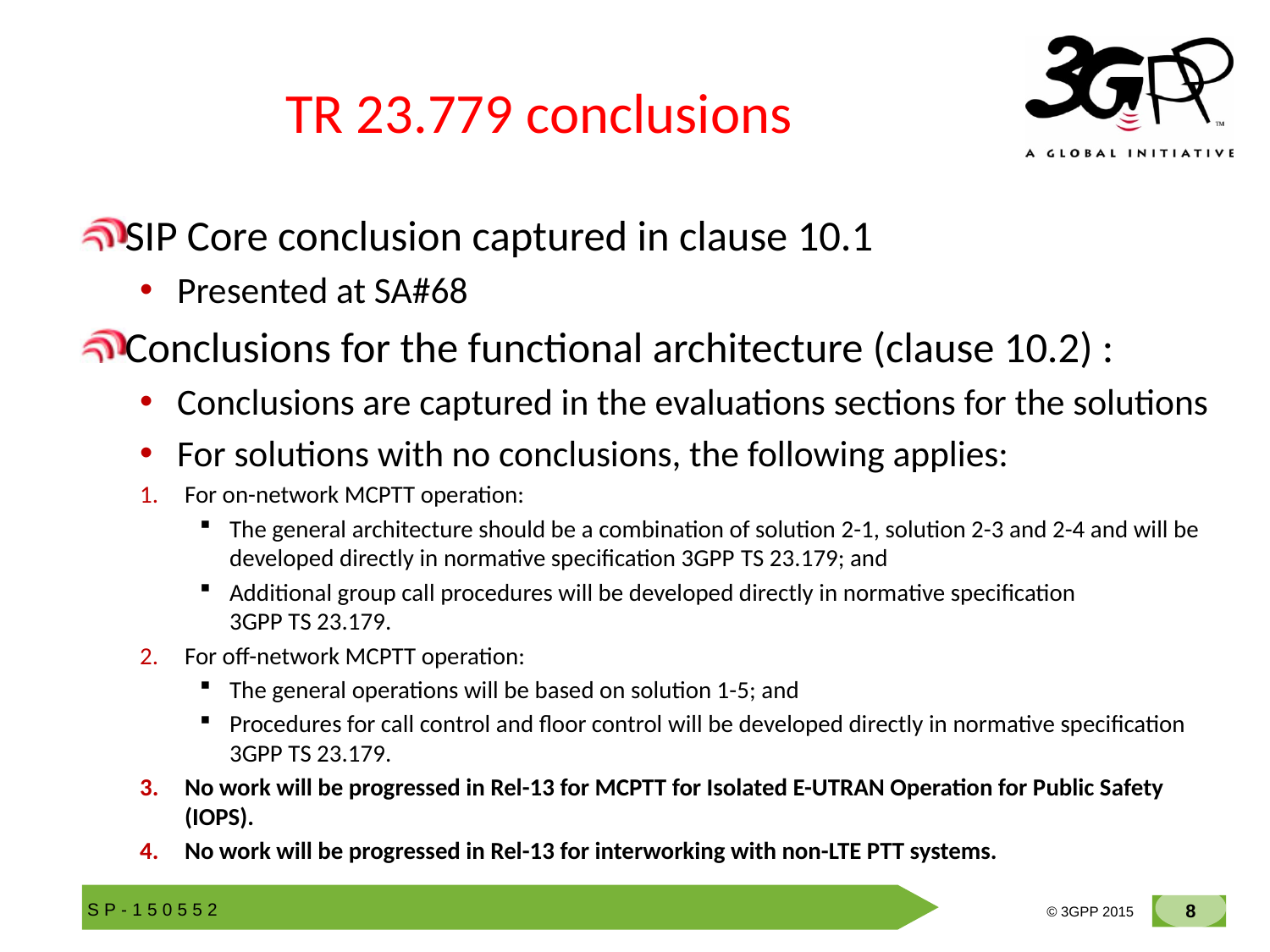

# TR 23.779 conclusions
SIP Core conclusion captured in clause 10.1
Presented at SA#68
Conclusions for the functional architecture (clause 10.2) :
Conclusions are captured in the evaluations sections for the solutions
For solutions with no conclusions, the following applies:
For on-network MCPTT operation:
The general architecture should be a combination of solution 2-1, solution 2-3 and 2-4 and will be developed directly in normative specification 3GPP TS 23.179; and
Additional group call procedures will be developed directly in normative specification 3GPP TS 23.179.
For off-network MCPTT operation:
The general operations will be based on solution 1-5; and
Procedures for call control and floor control will be developed directly in normative specification 3GPP TS 23.179.
No work will be progressed in Rel-13 for MCPTT for Isolated E-UTRAN Operation for Public Safety (IOPS).
No work will be progressed in Rel-13 for interworking with non-LTE PTT systems.